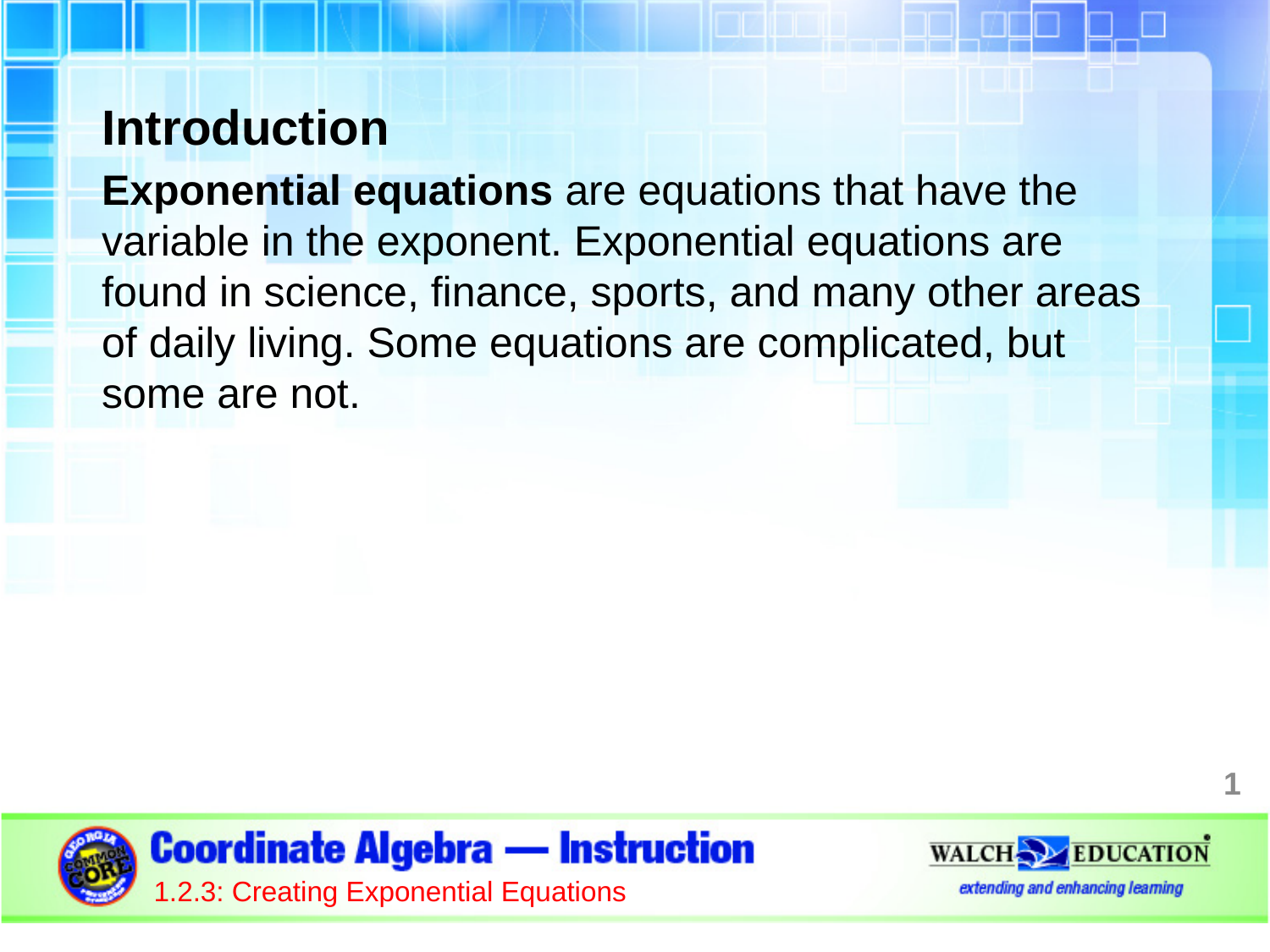

Introduction
Exponential equations are equations that have the variable in the exponent. Exponential equations are found in science, finance, sports, and many other areas of daily living. Some equations are complicated, but some are not.

1
1.2.3: Creating Exponential Equations